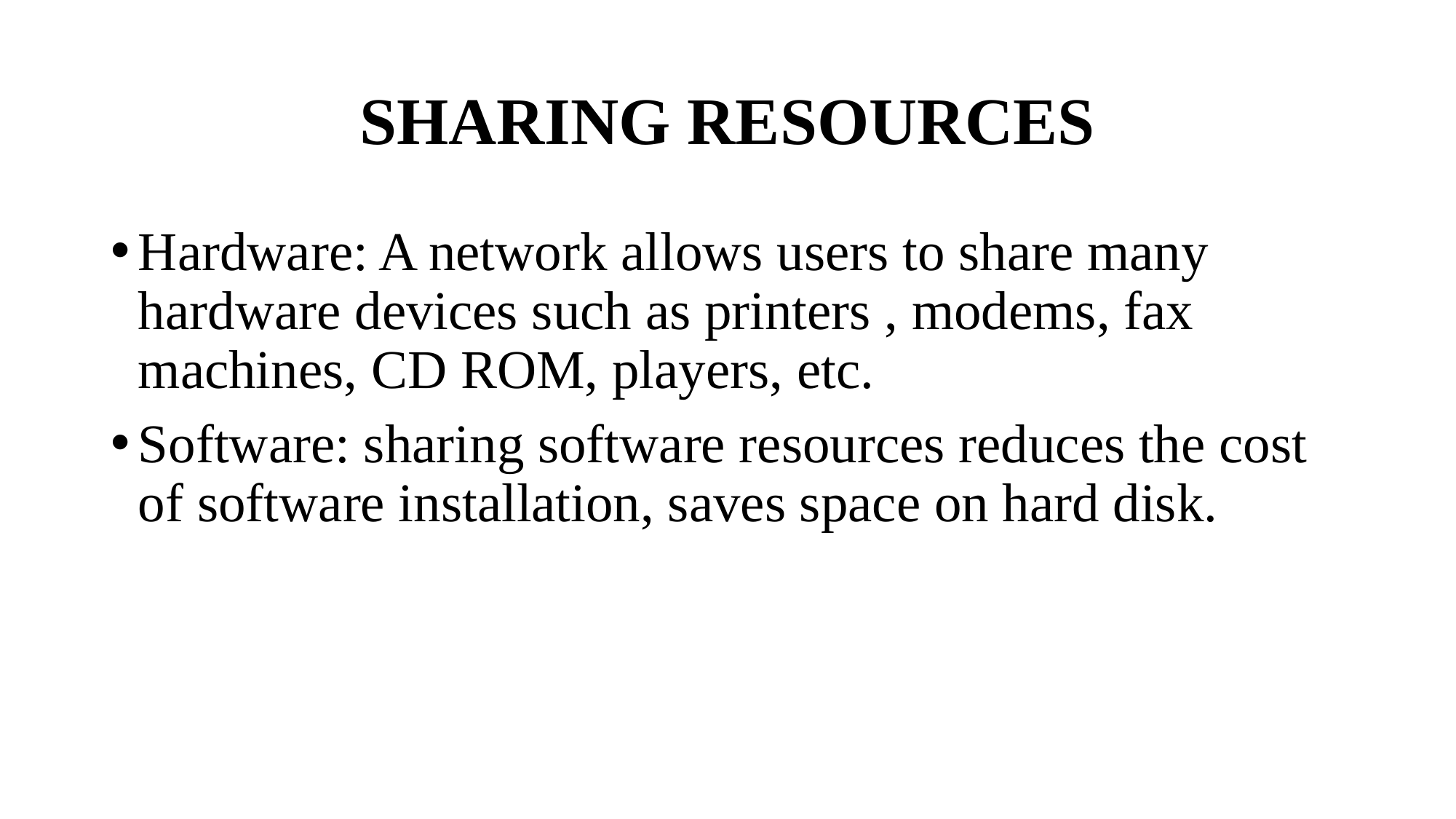

# SHARING RESOURCES
Hardware: A network allows users to share many hardware devices such as printers , modems, fax machines, CD ROM, players, etc.
Software: sharing software resources reduces the cost of software installation, saves space on hard disk.